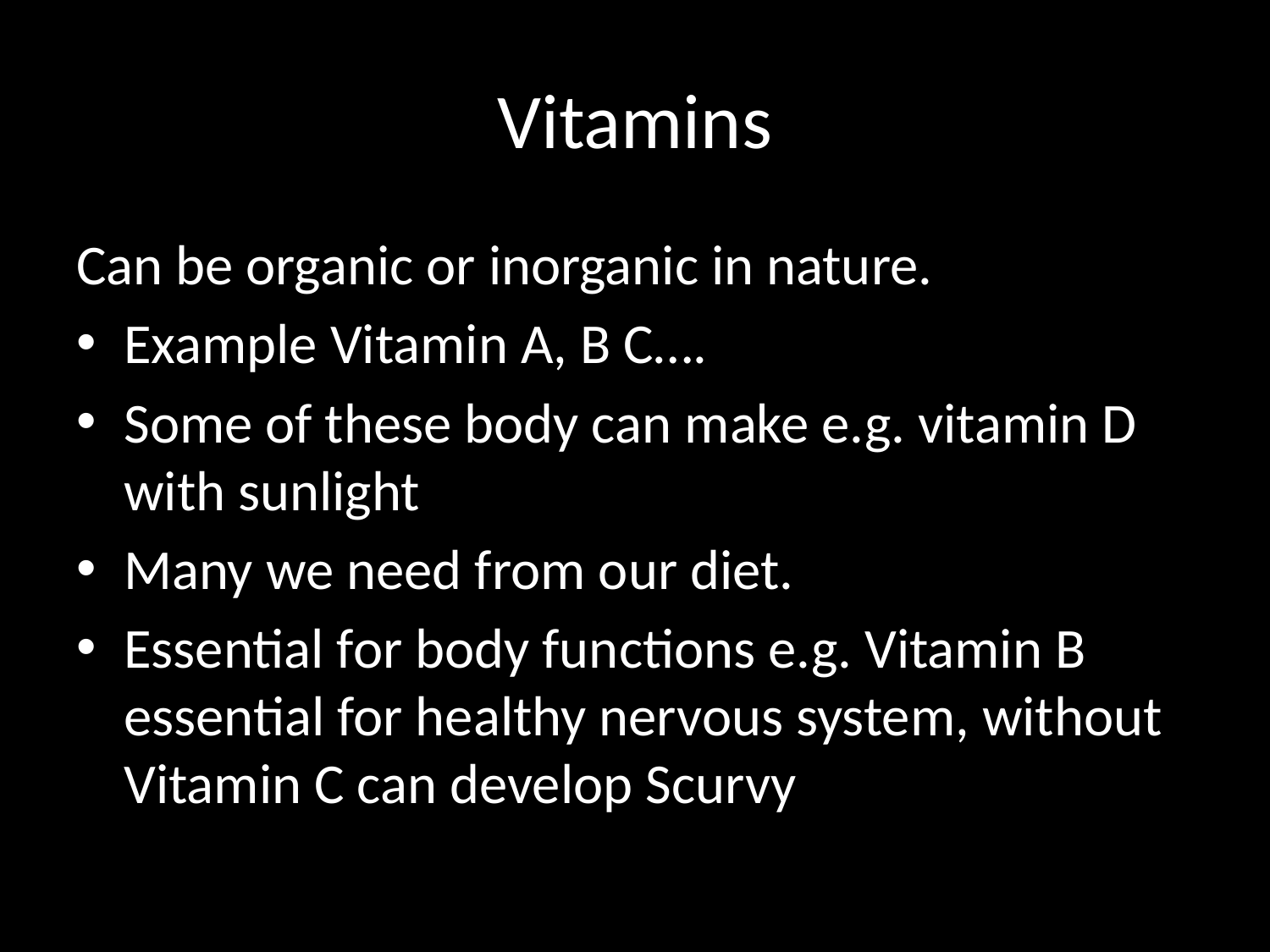

# Vitamins
Can be organic or inorganic in nature.
Example Vitamin A, B C….
Some of these body can make e.g. vitamin D with sunlight
Many we need from our diet.
Essential for body functions e.g. Vitamin B essential for healthy nervous system, without Vitamin C can develop Scurvy